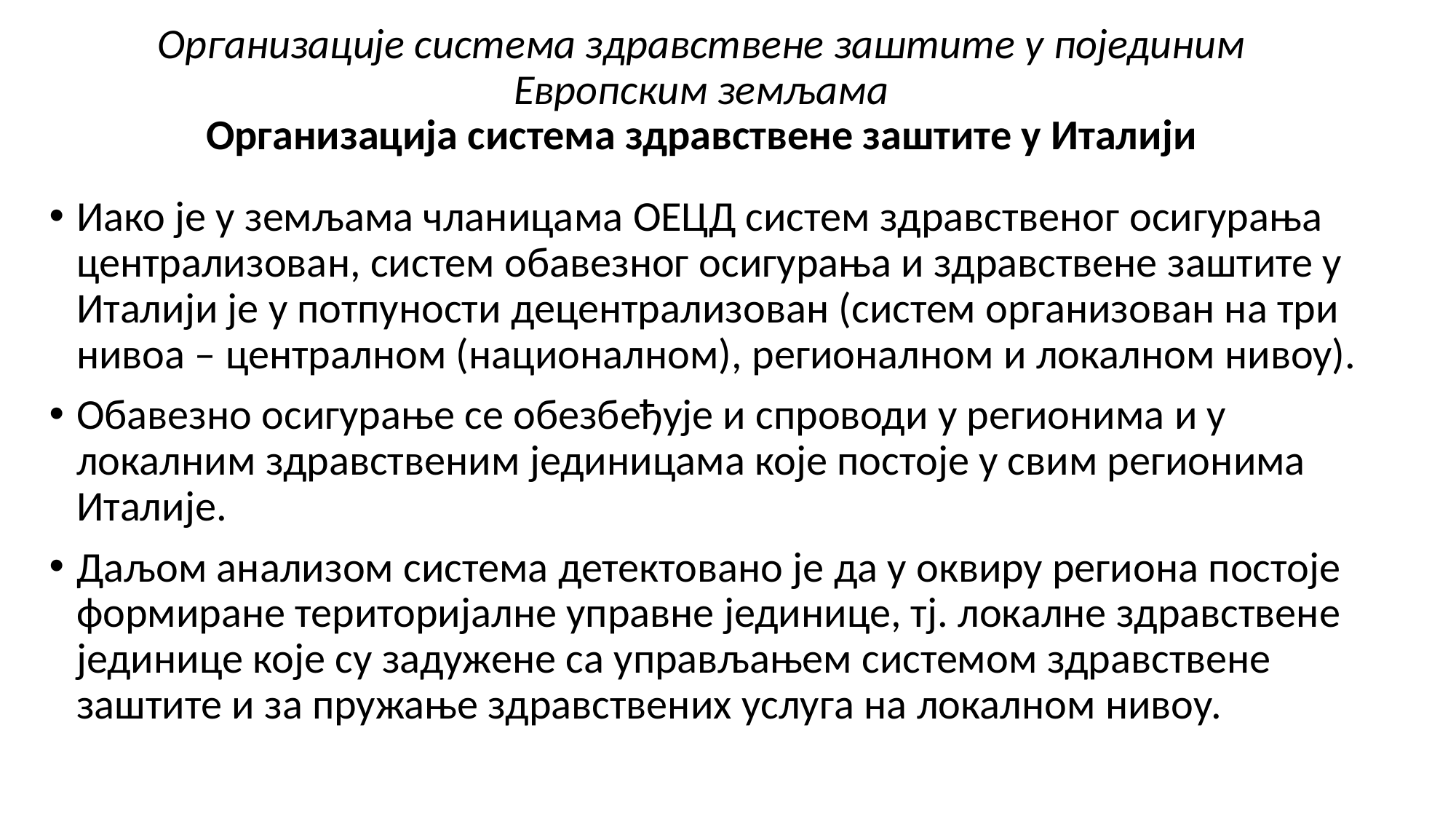

# Организације система здравствене заштите у појединим Европским земљама Организација система здравствене заштите у Италији
Иако је у земљама чланицама ОЕЦД систем здравственог осигурања централизован, систем обавезног осигурања и здравствене заштите у Италији је у потпуности децентрализован (систем организован на три нивоа – централном (националном), регионалном и локалном нивоу).
Обавезно осигурање се обезбеђује и спроводи у регионима и у локалним здравственим јединицама које постоје у свим регионима Италије.
Даљом анализом система детектовано је да у оквиру региона постоје формиране територијалне управне јединице, тј. локалне здравствене јединице које су задужене са управљањем системом здравствене заштите и за пружање здравствених услуга на локалном нивоу.